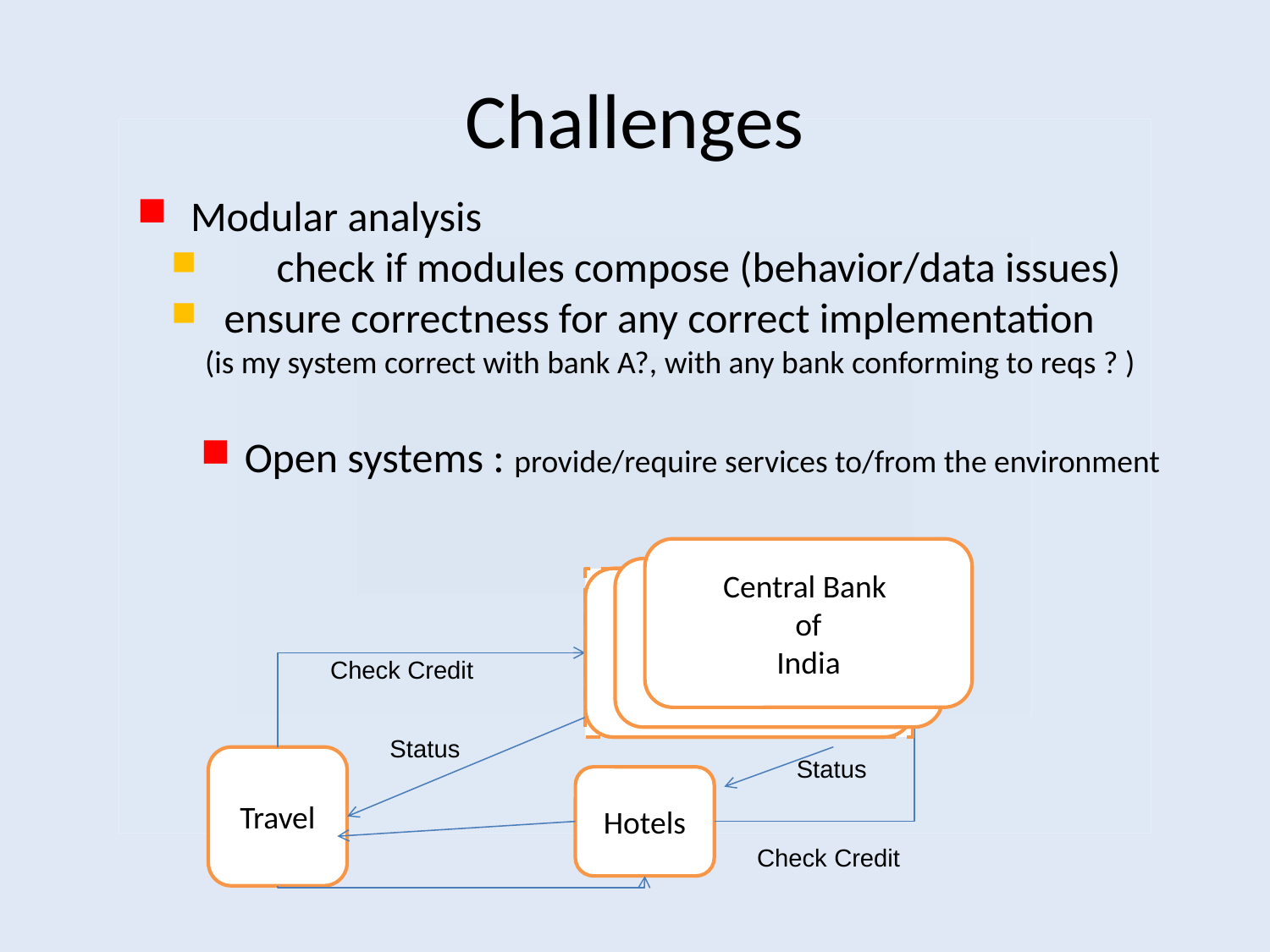

# Challenges
  Modular analysis
 	 check if modules compose (behavior/data issues)
  ensure correctness for any correct implementation
(is my system correct with bank A?, with any bank conforming to reqs ? )

 Open systems : provide/require services to/from the environment
Central Bank
of
India
Indian
Bank
Banking
(any)
Bank
(environment)
Bank
Of
India
Check Credit
Status
Travel
Status
Hotels
Check Credit